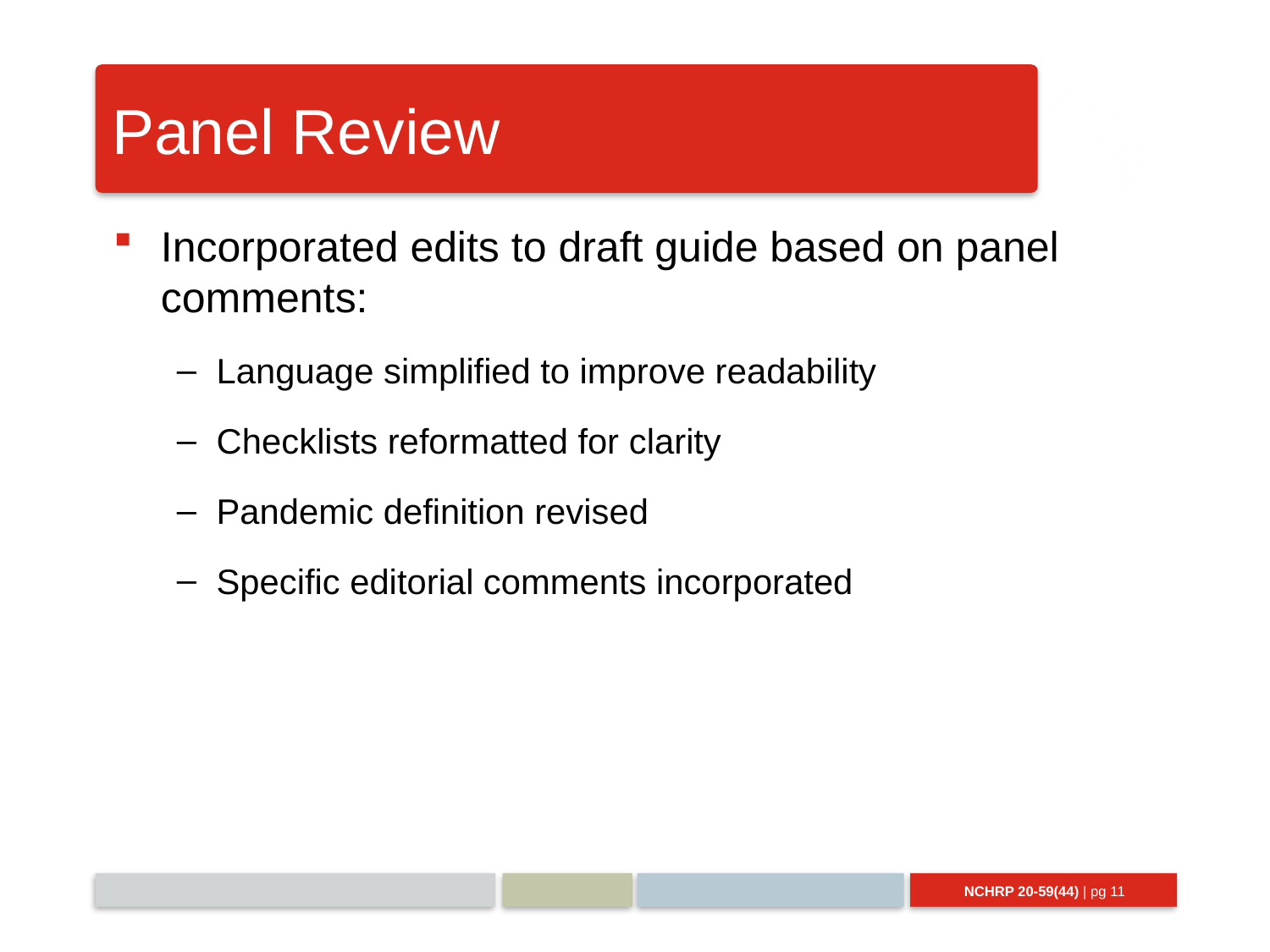

# Panel Review
Incorporated edits to draft guide based on panel comments:
Language simplified to improve readability
Checklists reformatted for clarity
Pandemic definition revised
Specific editorial comments incorporated